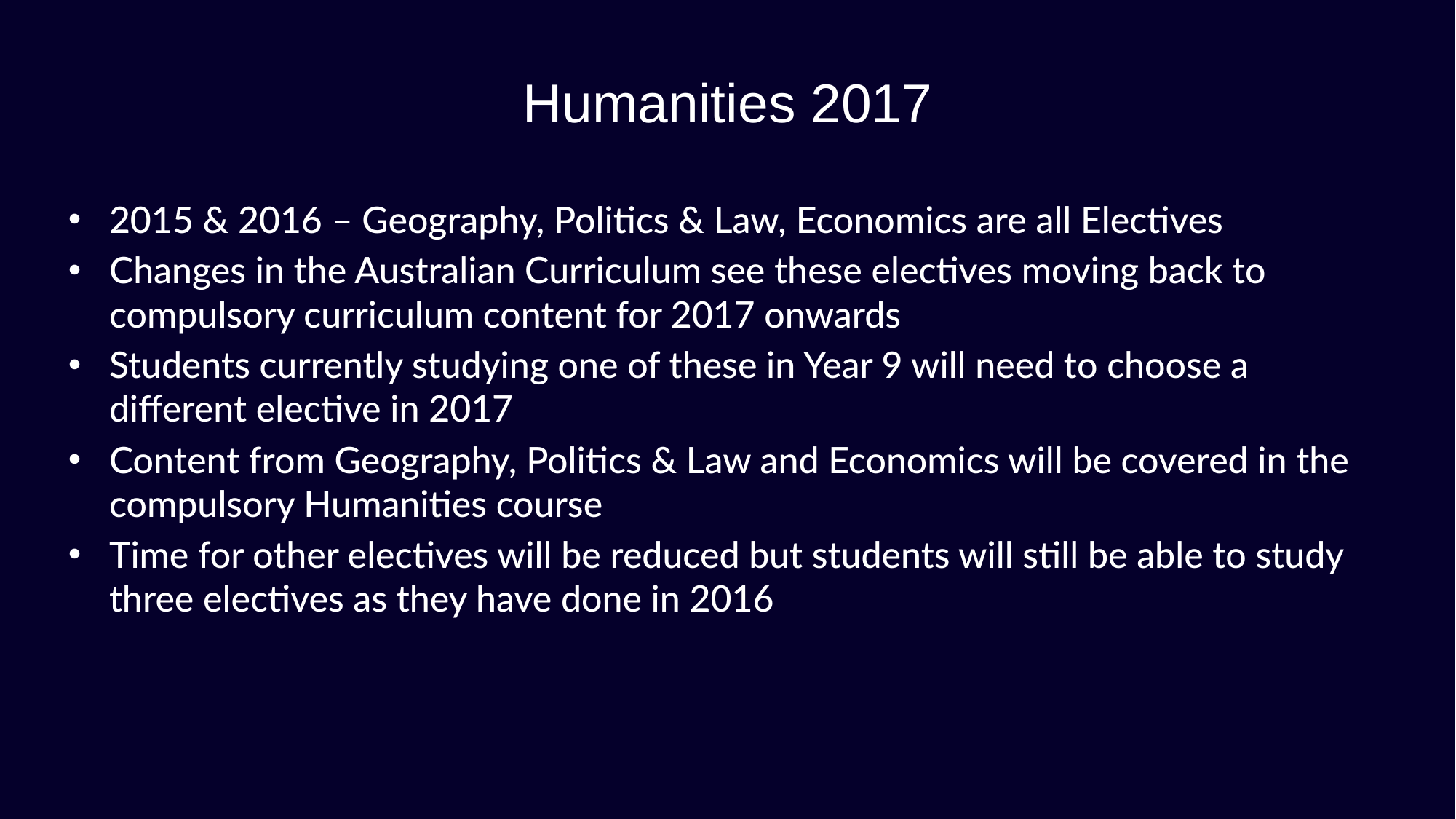

# Humanities 2017
2015 & 2016 – Geography, Politics & Law, Economics are all Electives
Changes in the Australian Curriculum see these electives moving back to compulsory curriculum content for 2017 onwards
Students currently studying one of these in Year 9 will need to choose a different elective in 2017
Content from Geography, Politics & Law and Economics will be covered in the compulsory Humanities course
Time for other electives will be reduced but students will still be able to study three electives as they have done in 2016